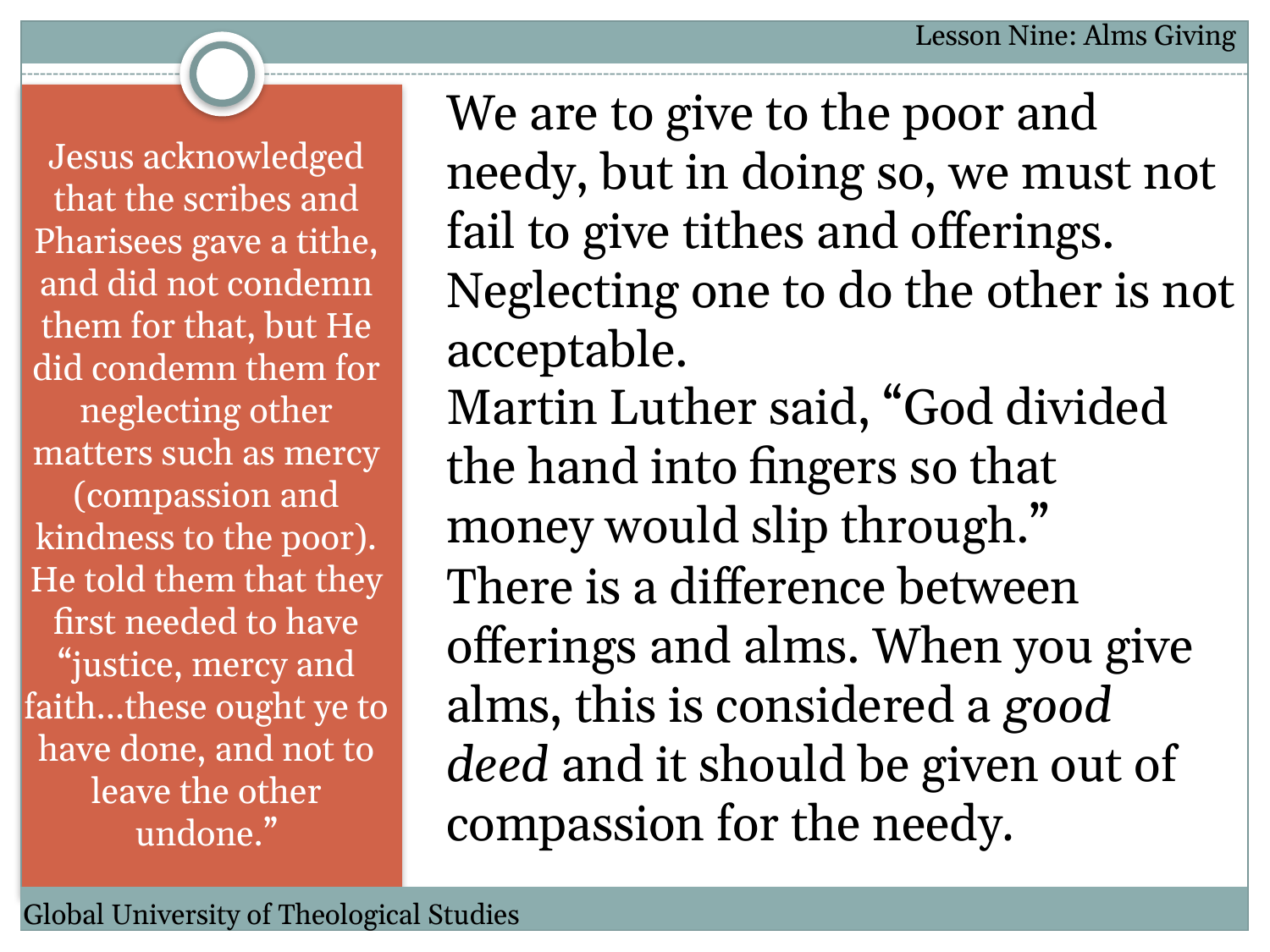

Lesson Nine: Alms Giving
We are to give to the poor and needy, but in doing so, we must not fail to give tithes and offerings. Neglecting one to do the other is not acceptable.
Jesus acknowledged that the scribes and Pharisees gave a tithe, and did not condemn them for that, but He did condemn them for neglecting other matters such as mercy (compassion and kindness to the poor). He told them that they first needed to have “justice, mercy and faith...these ought ye to have done, and not to leave the other undone.”
Martin Luther said, “God divided the hand into fingers so that money would slip through.”
There is a difference between offerings and alms. When you give alms, this is considered a good deed and it should be given out of compassion for the needy.
Global University of Theological Studies